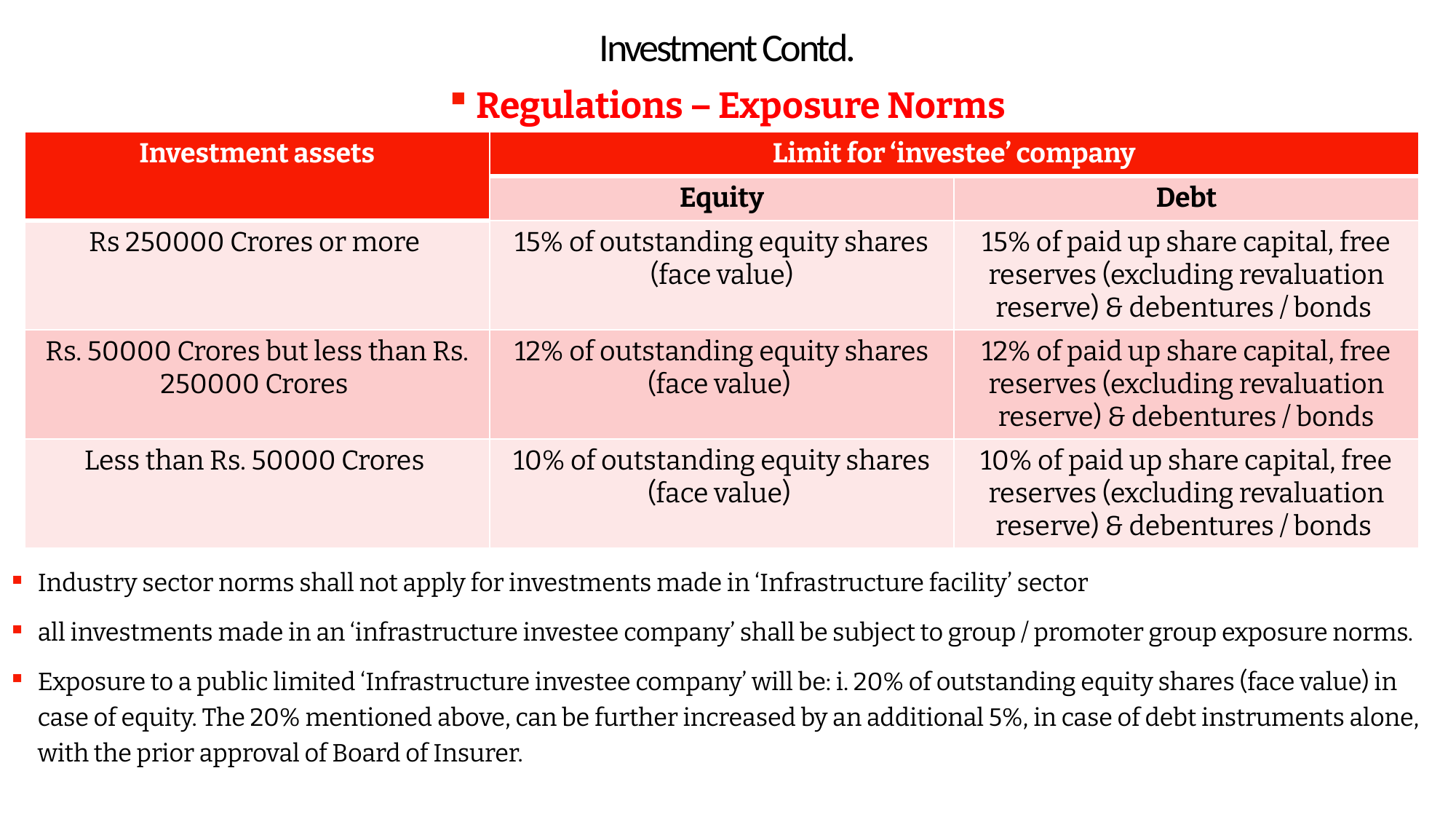

Investment Contd.
Regulations – Exposure Norms

| Investment assets | Limit for ‘investee’ company |  |
| --- | --- | --- |
|  | Equity | Debt |
| Rs 250000 Crores or more | 15% of outstanding equity shares (face value) | 15% of paid up share capital, free reserves (excluding revaluation reserve) & debentures / bonds |
| Rs. 50000 Crores but less than Rs. 250000 Crores | 12% of outstanding equity shares (face value) | 12% of paid up share capital, free reserves (excluding revaluation reserve) & debentures / bonds |
| Less than Rs. 50000 Crores | 10% of outstanding equity shares (face value) | 10% of paid up share capital, free reserves (excluding revaluation reserve) & debentures / bonds |
Industry sector norms shall not apply for investments made in ‘Infrastructure facility’ sector
all investments made in an ‘infrastructure investee company’ shall be subject to group / promoter group exposure norms.
Exposure to a public limited ‘Infrastructure investee company’ will be: i. 20% of outstanding equity shares (face value) in case of equity. The 20% mentioned above, can be further increased by an additional 5%, in case of debt instruments alone, with the prior approval of Board of Insurer.